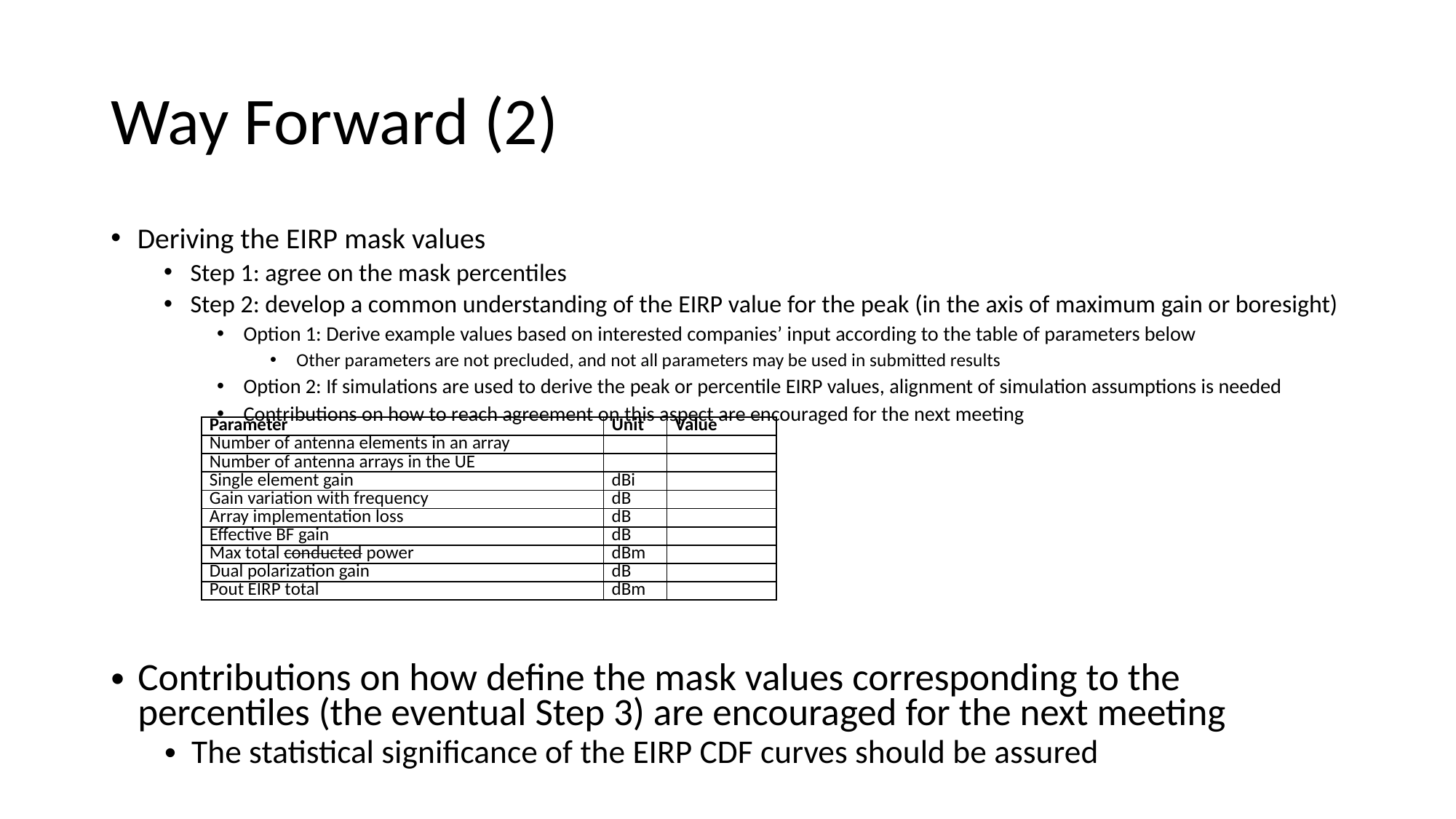

# Way Forward (2)
Deriving the EIRP mask values
Step 1: agree on the mask percentiles
Step 2: develop a common understanding of the EIRP value for the peak (in the axis of maximum gain or boresight)
Option 1: Derive example values based on interested companies’ input according to the table of parameters below
Other parameters are not precluded, and not all parameters may be used in submitted results
Option 2: If simulations are used to derive the peak or percentile EIRP values, alignment of simulation assumptions is needed
Contributions on how to reach agreement on this aspect are encouraged for the next meeting
| Parameter | Unit | Value |
| --- | --- | --- |
| Number of antenna elements in an array |  |  |
| Number of antenna arrays in the UE |  |  |
| Single element gain | dBi |  |
| Gain variation with frequency | dB |  |
| Array implementation loss | dB |  |
| Effective BF gain | dB |  |
| Max total conducted power | dBm |  |
| Dual polarization gain | dB |  |
| Pout EIRP total | dBm |  |
Contributions on how define the mask values corresponding to the percentiles (the eventual Step 3) are encouraged for the next meeting
The statistical significance of the EIRP CDF curves should be assured